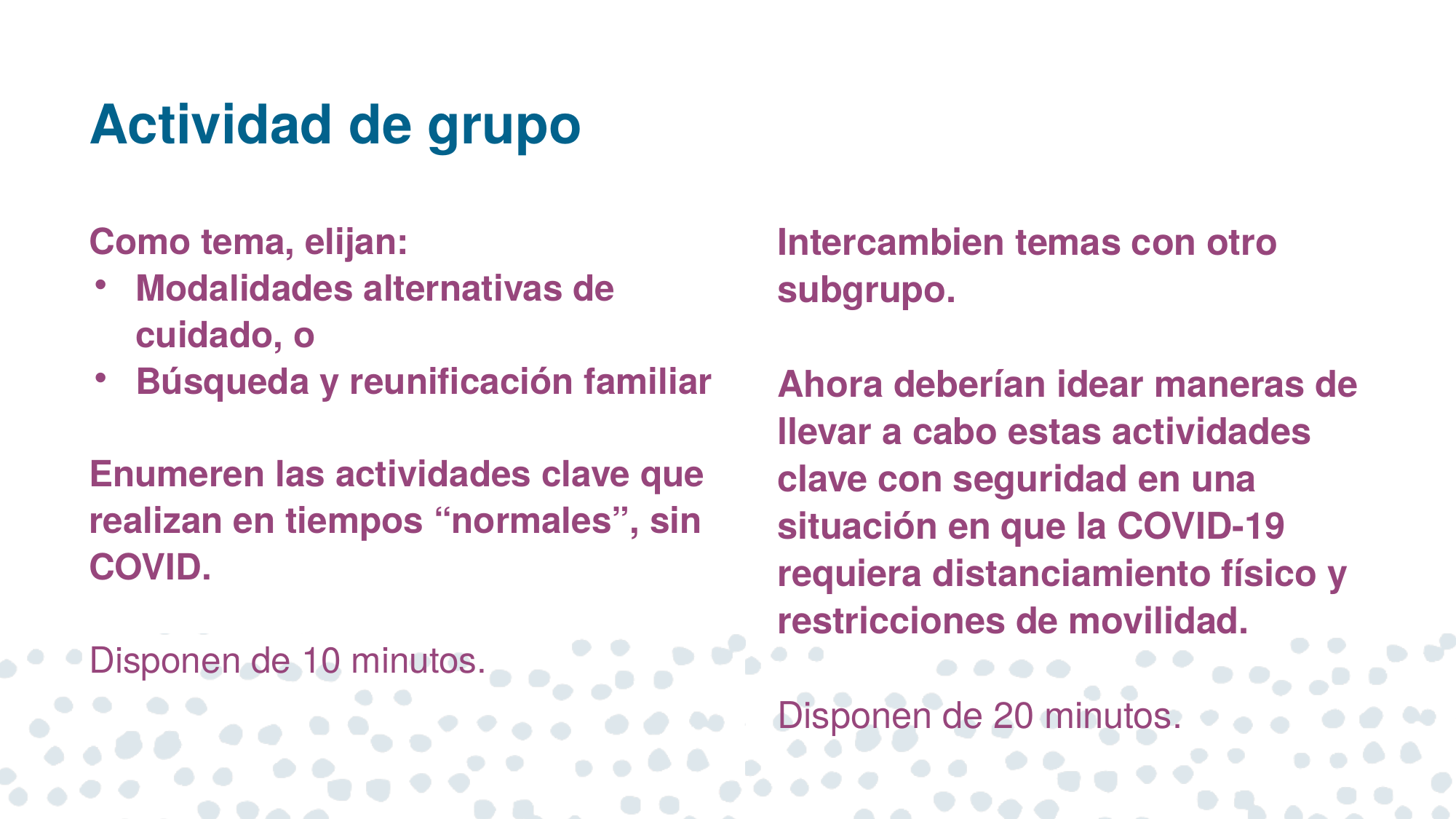

# Actividad de grupo
Como tema, elijan:
Modalidades alternativas de cuidado, o
Búsqueda y reunificación familiar

Enumeren las actividades clave que realizan en tiempos “normales”, sin COVID.

Disponen de 10 minutos.
Intercambien temas con otro subgrupo.

Ahora deberían idear maneras de llevar a cabo estas actividades clave con seguridad en una situación en que la COVID-19 requiera distanciamiento físico y restricciones de movilidad.

Disponen de 20 minutos.